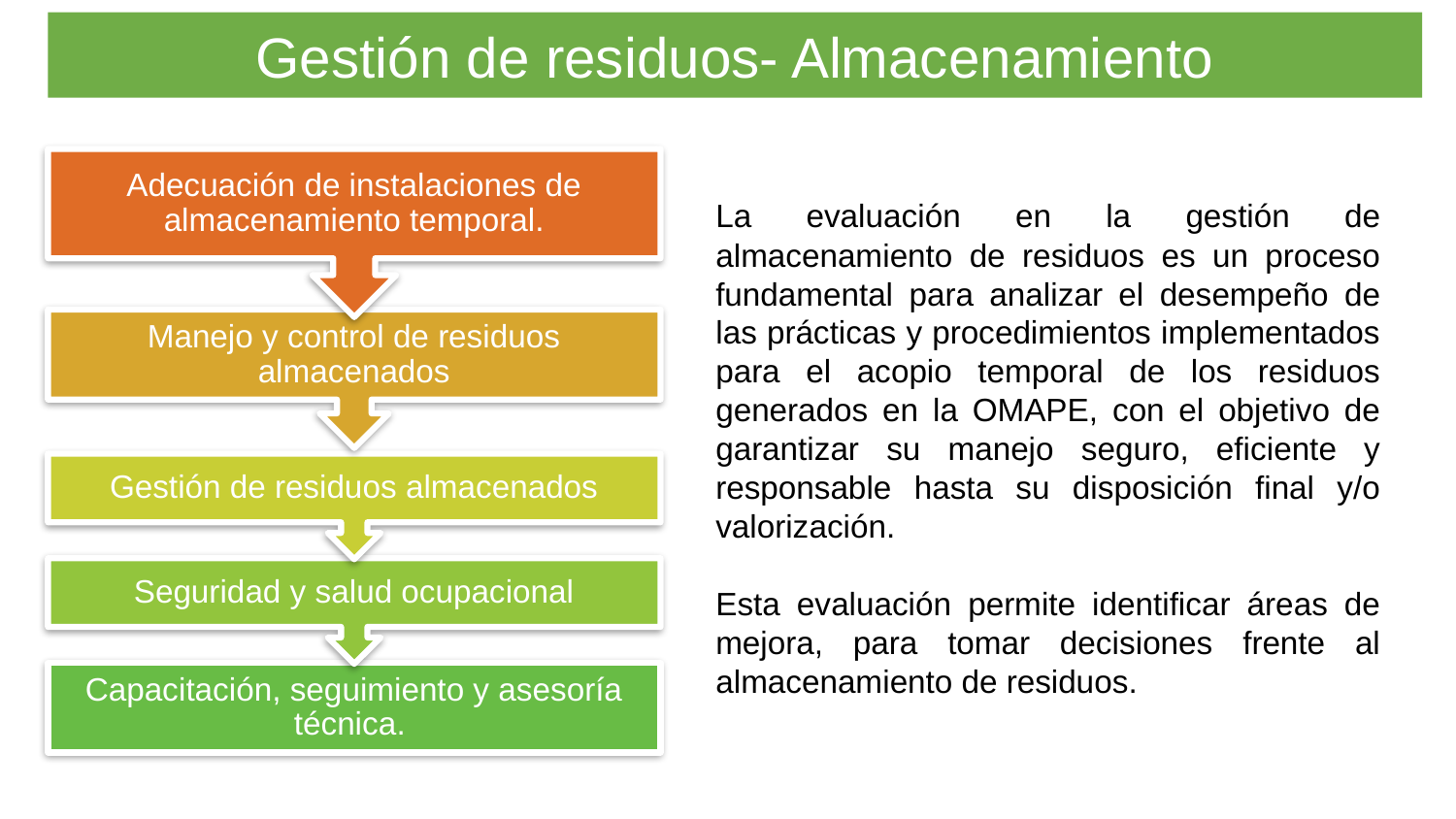

Gestión de residuos- Almacenamiento
Capacitación, seguimiento y asesoría técnica.
Seguridad y salud ocupacional
Gestión de residuos almacenados
Manejo y control de residuos almacenados
Adecuación de instalaciones de almacenamiento temporal.
La evaluación en la gestión de almacenamiento de residuos es un proceso fundamental para analizar el desempeño de las prácticas y procedimientos implementados para el acopio temporal de los residuos generados en la OMAPE, con el objetivo de garantizar su manejo seguro, eficiente y responsable hasta su disposición final y/o valorización.

Esta evaluación permite identificar áreas de mejora, para tomar decisiones frente al almacenamiento de residuos.